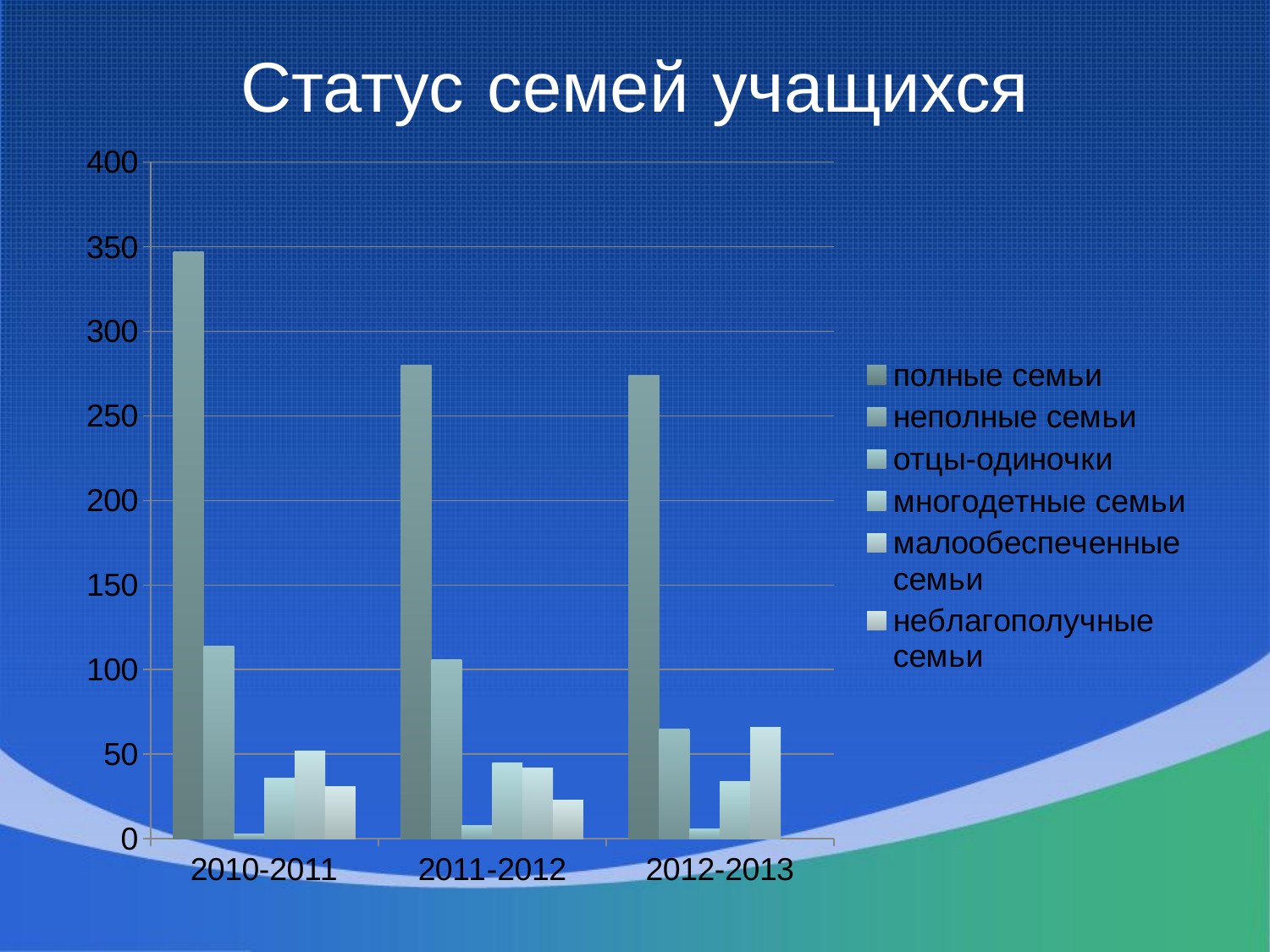

# Статус семей учащихся

### Chart

| Category | полные семьи | неполные семьи | отцы-одиночки | многодетные семьи | малообеспеченные семьи | неблагополучные семьи |
|---|---|---|---|---|---|---|
| 2010-2011 | 347.0 | 114.0 | 3.0 | 36.0 | 52.0 | 31.0 |
| 2011-2012 | 280.0 | 106.0 | 8.0 | 45.0 | 42.0 | 23.0 |
| 2012-2013 | 274.0 | 65.0 | 6.0 | 34.0 | 66.0 | None |